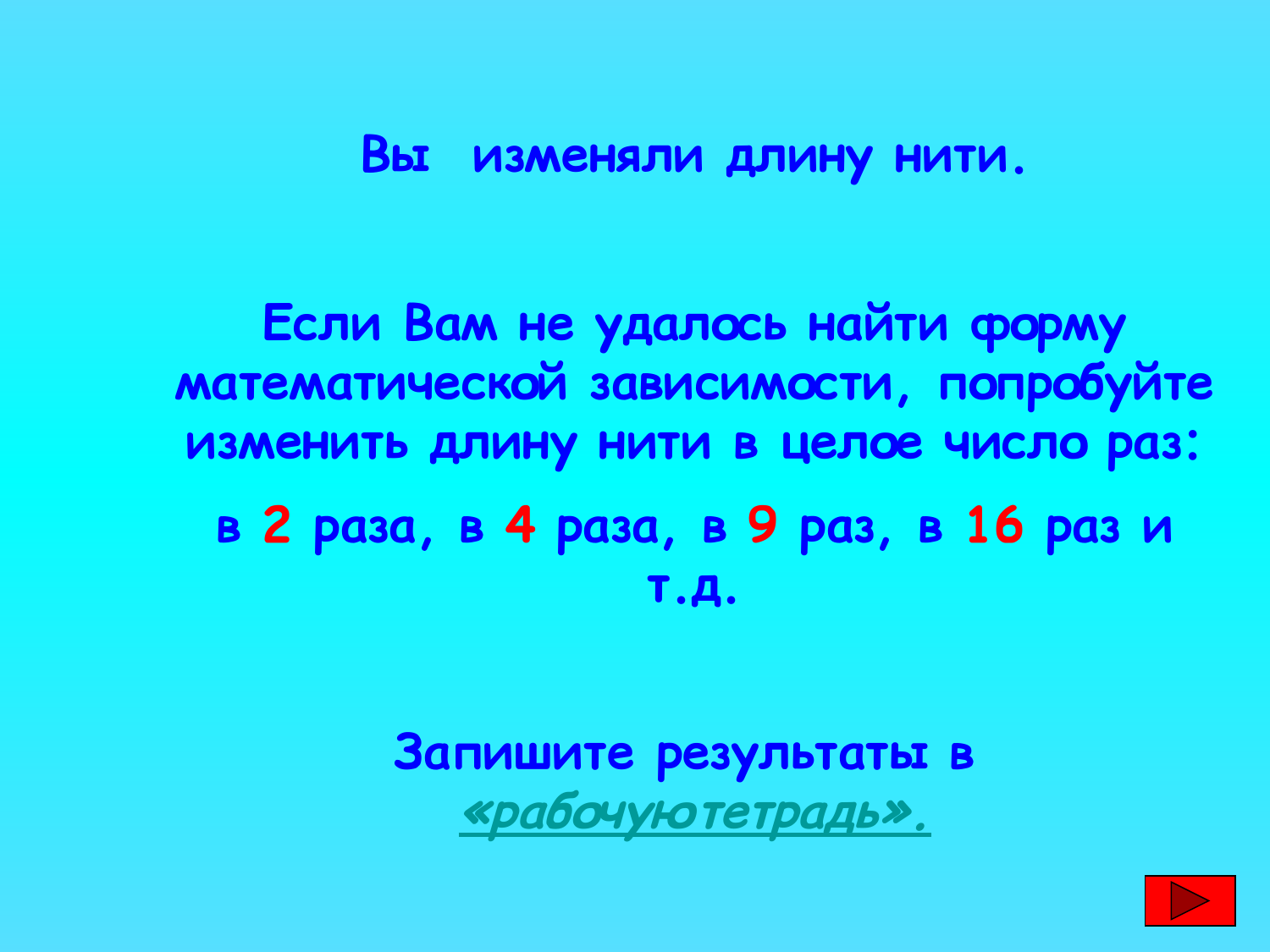

Вы  изменяли длину нити.

Если Вам не удалось найти форму математической зависимости, попробуйте изменить длину нити в целое число раз:
в 2 раза, в 4 раза, в 9 раз, в 16 раз и т.д.

Запишите результаты в «рабочую тетрадь».